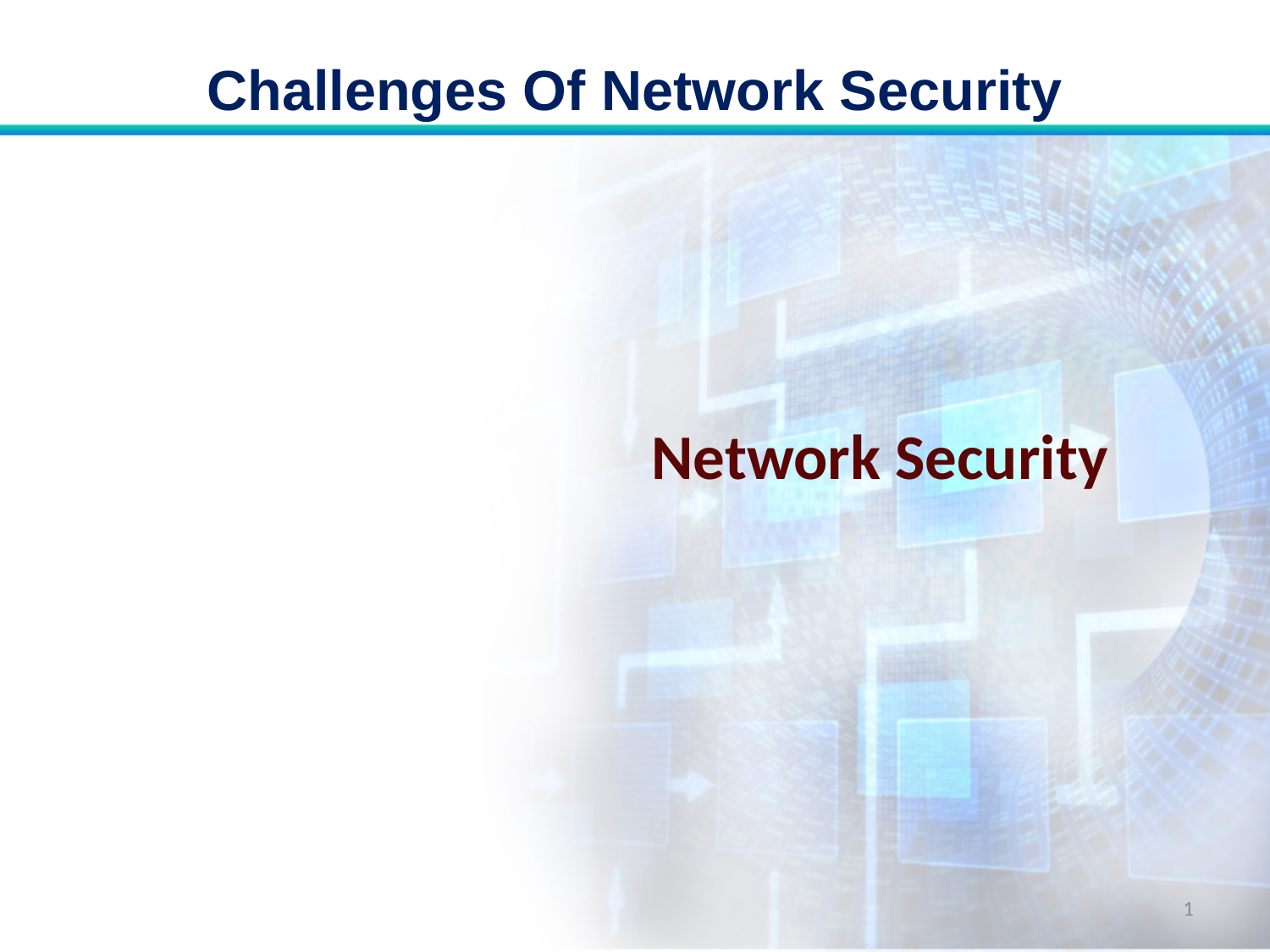

# Challenges Of Network Security
Network Security
1